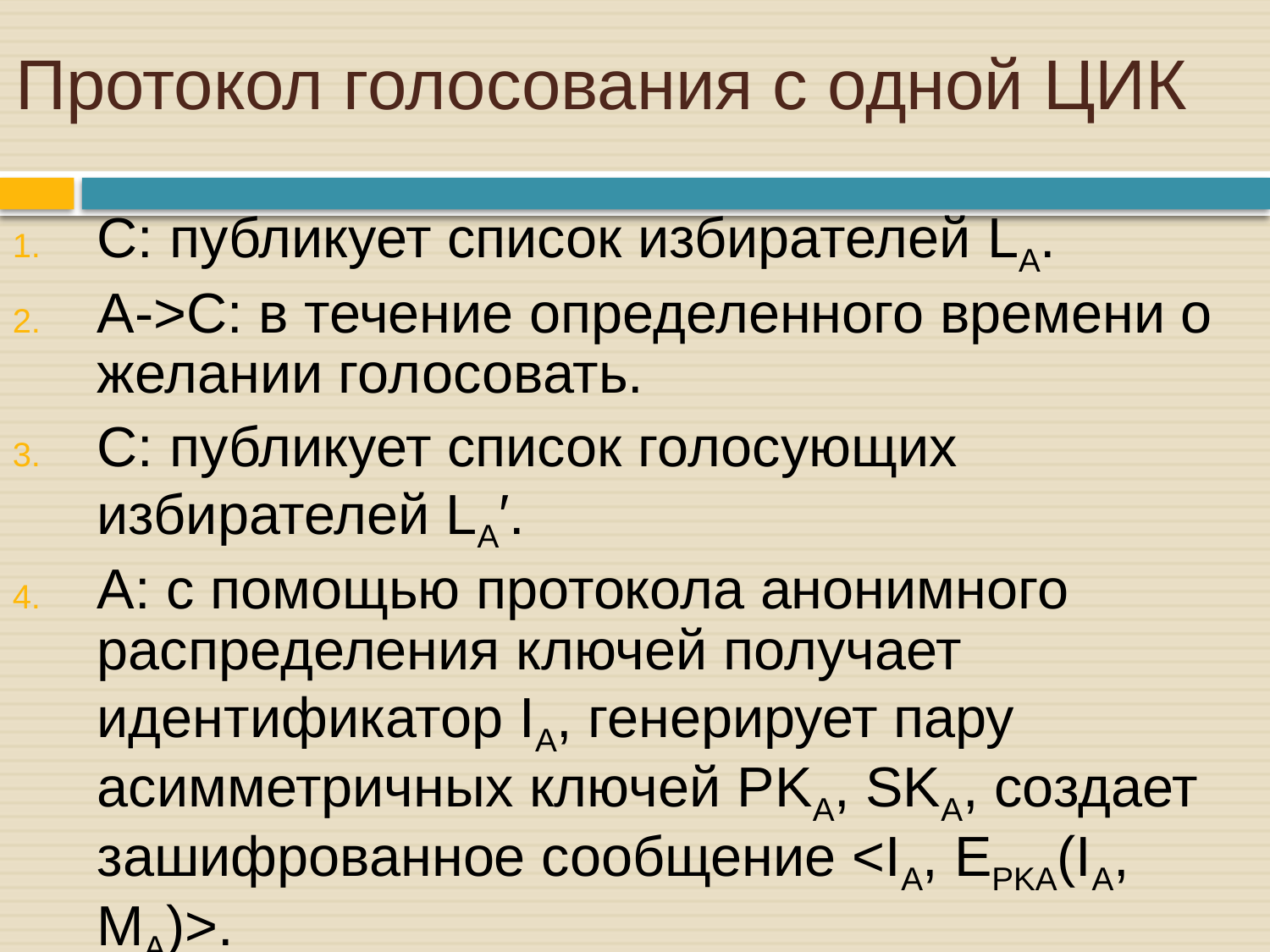

# Протокол голосования с одной ЦИК
C: публикует список избирателей LA.
A->C: в течение определенного времени о желании голосовать.
C: публикует список голосующих избирателей LA′.
A: с помощью протокола анонимного распределения ключей получает идентификатор IA, генерирует пару асимметричных ключей PKA, SKA, создает зашифрованное сообщение <IA, EPKA(IA, MA)>.
A->C: IA, EPKA(IA, MA).